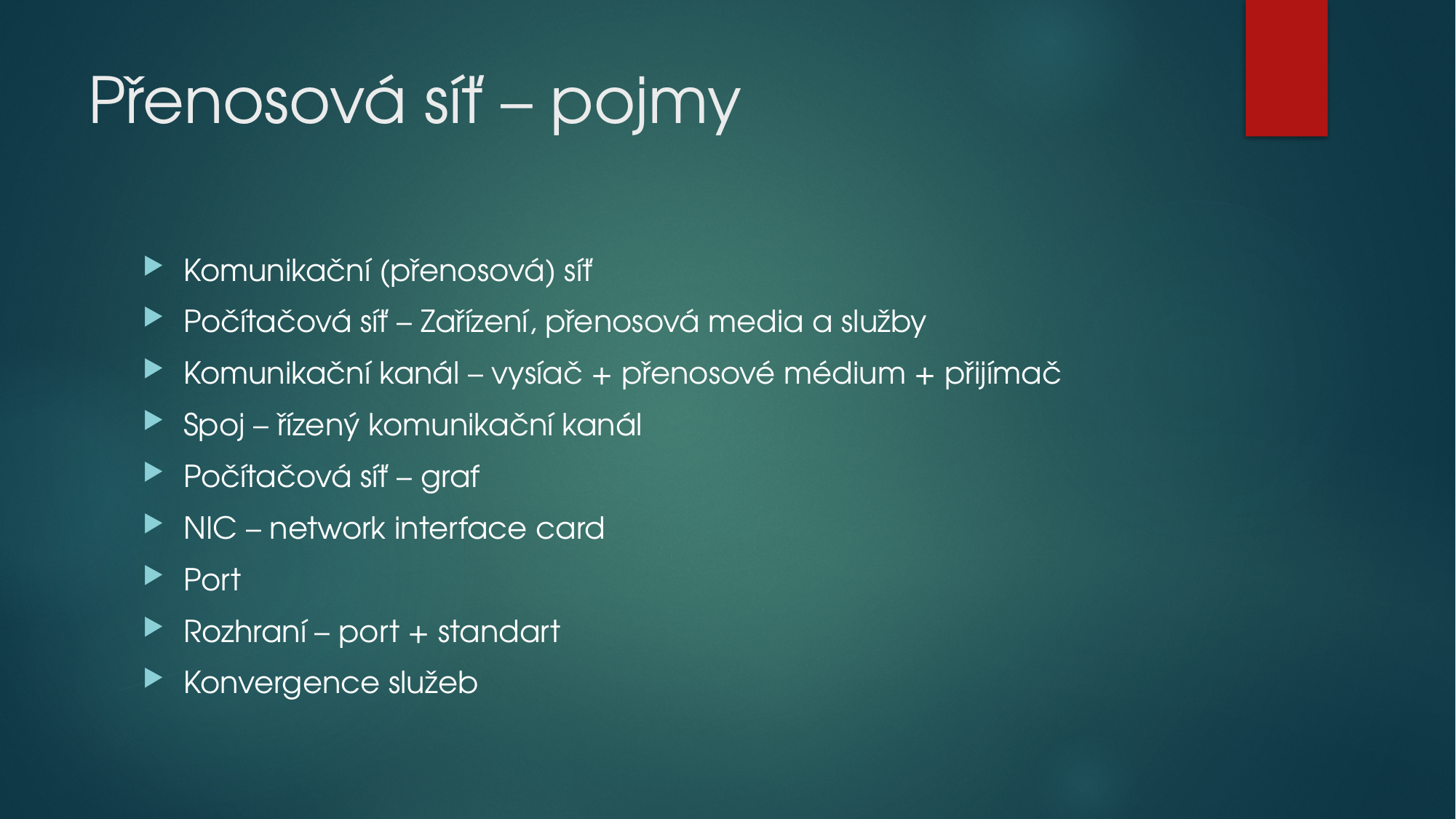

# Přenosová síť – pojmy
Komunikační (přenosová) síť
Počítačová síť – Zařízení, přenosová media a služby
Komunikační kanál – vysíač + přenosové médium + přijímač
Spoj – řízený komunikační kanál
Počítačová síť – graf
NIC – network interface card
Port
Rozhraní – port + standart
Konvergence služeb